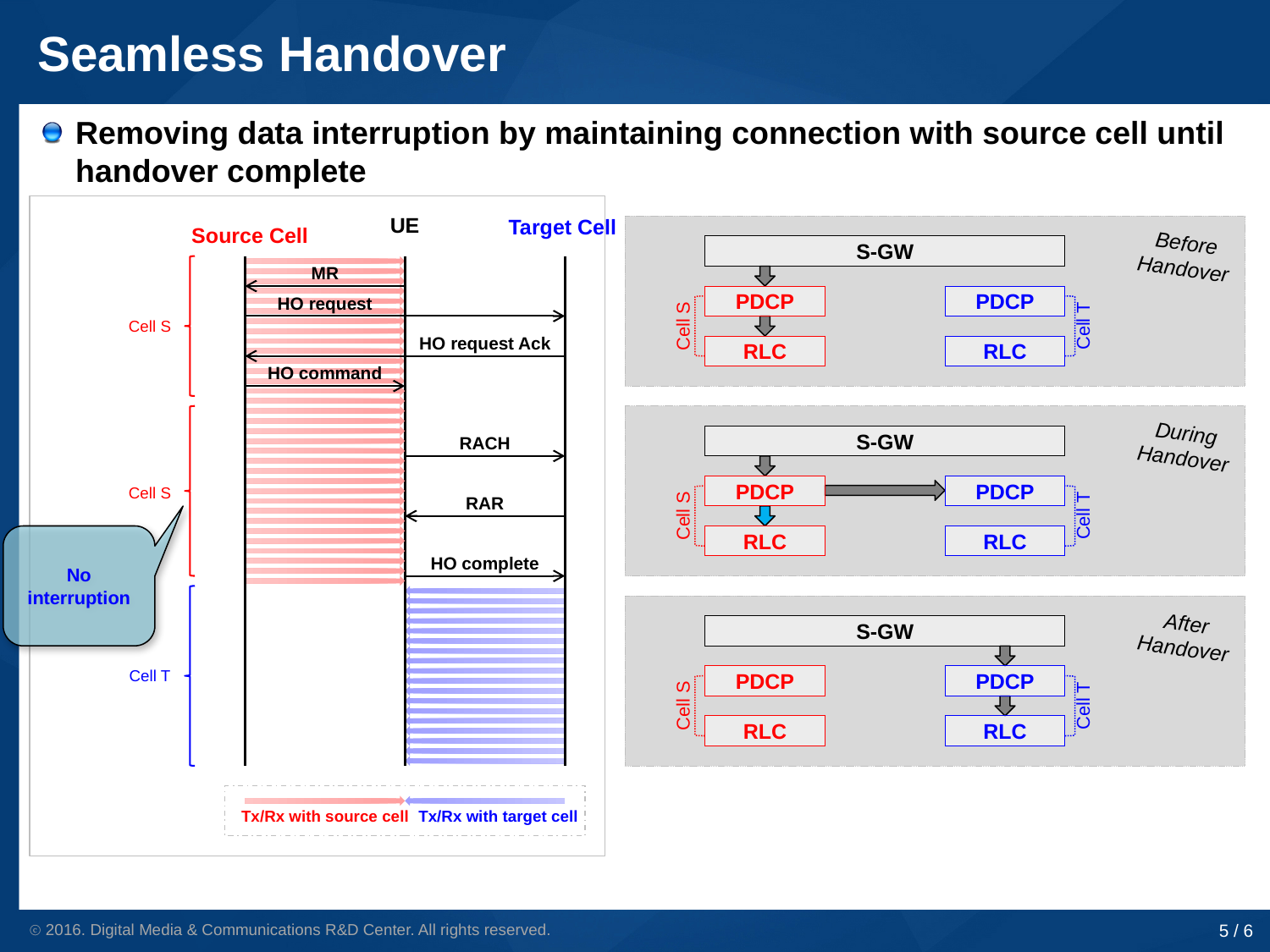

# Seamless Handover
Removing data interruption by maintaining connection with source cell until handover complete

UE
Target Cell

Source Cell
Before Handover
S-GW

MR

HO request
PDCP
PDCP

Cell S
Cell T

Cell S

HO request Ack

RLC
RLC

HO command

During Handover
S-GW
RACH

PDCP
PDCP

Cell S

RAR
Cell S
Cell T

No interruption
RLC
RLC
HO complete

After Handover

S-GW

Cell T
PDCP
PDCP

Cell S
Cell T

RLC
RLC

Tx/Rx with source cell
Tx/Rx with target cell
5 / 6